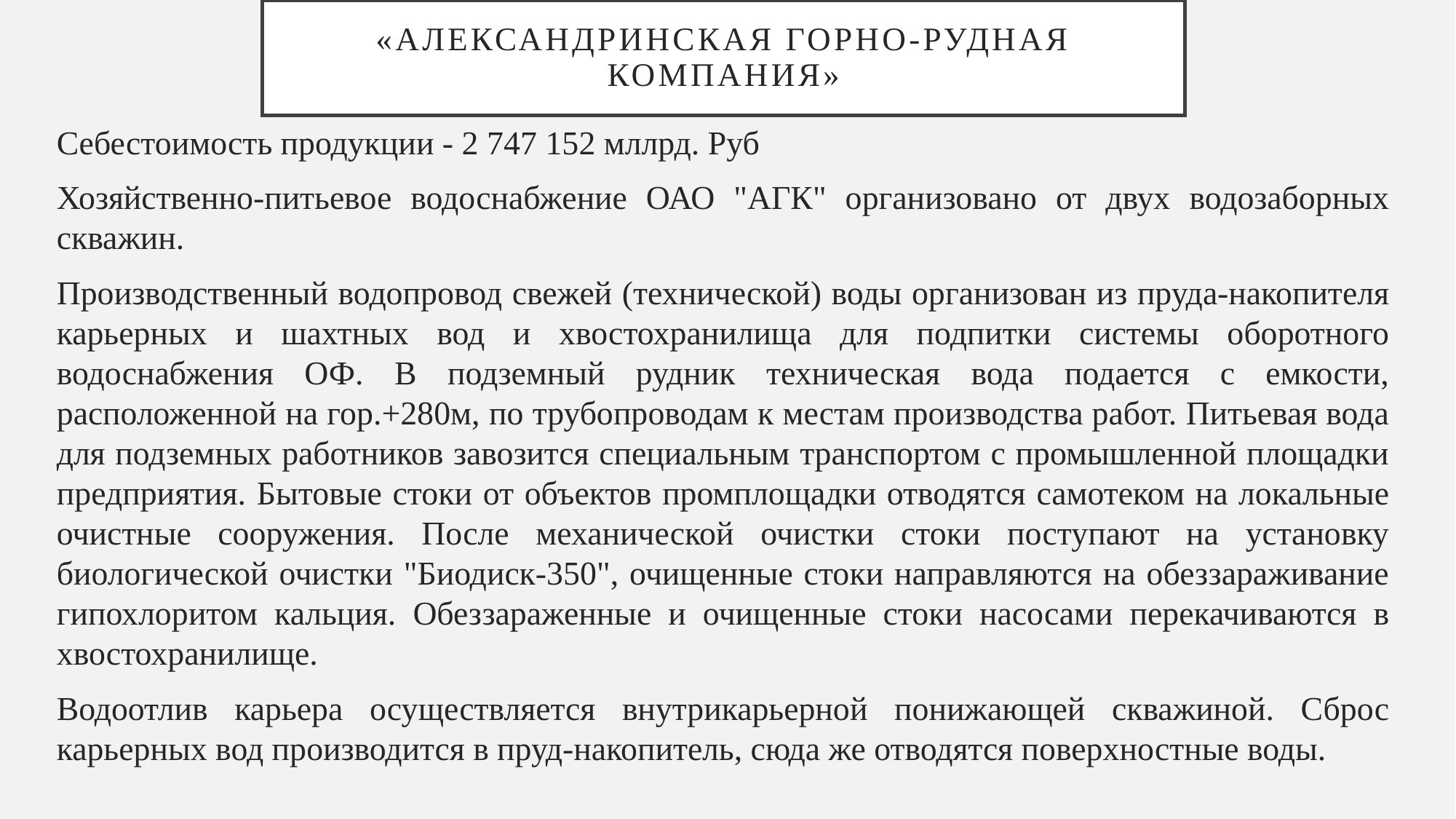

# «Александринская горно-рудная компания»
Себестоимость продукции - 2 747 152 мллрд. Руб
Хозяйственно-питьевое водоснабжение ОАО "АГК" организовано от двух водозаборных скважин.
Производственный водопровод свежей (технической) воды организован из пруда-накопителя карьерных и шахтных вод и хвостохранилища для подпитки системы оборотного водоснабжения ОФ. В подземный рудник техническая вода подается с емкости, расположенной на гор.+280м, по трубопроводам к местам производства работ. Питьевая вода для подземных работников завозится специальным транспортом с промышленной площадки предприятия. Бытовые стоки от объектов промплощадки отводятся самотеком на локальные очистные сооружения. После механической очистки стоки поступают на установку биологической очистки "Биодиск-350", очищенные стоки направляются на обеззараживание гипохлоритом кальция. Обеззараженные и очищенные стоки насосами перекачиваются в хвостохранилище.
Водоотлив карьера осуществляется внутрикарьерной понижающей скважиной. Сброс карьерных вод производится в пруд-накопитель, сюда же отводятся поверхностные воды.